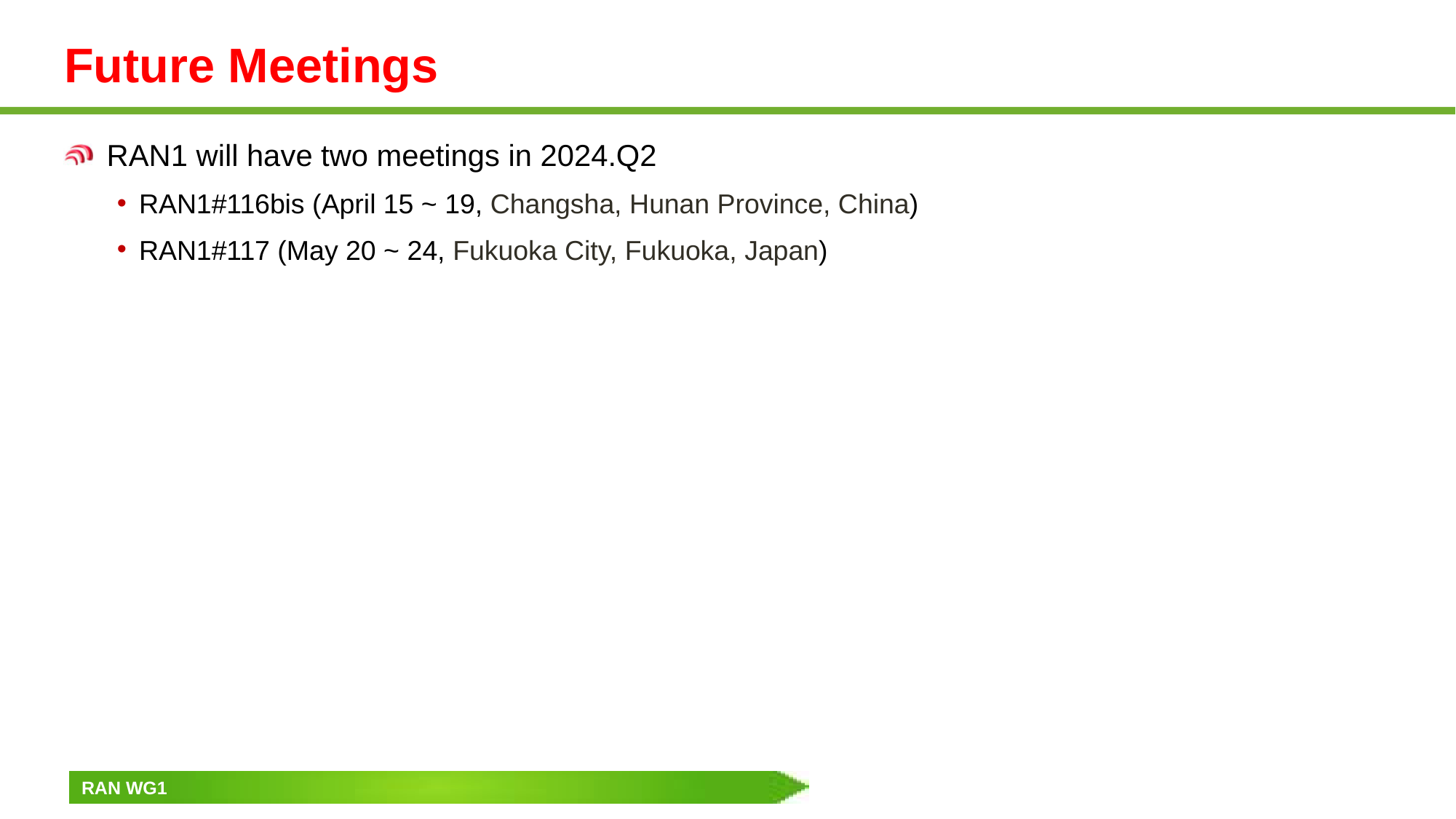

# Future Meetings
RAN1 will have two meetings in 2024.Q2
RAN1#116bis (April 15 ~ 19, Changsha, Hunan Province, China)
RAN1#117 (May 20 ~ 24, Fukuoka City, Fukuoka, Japan)